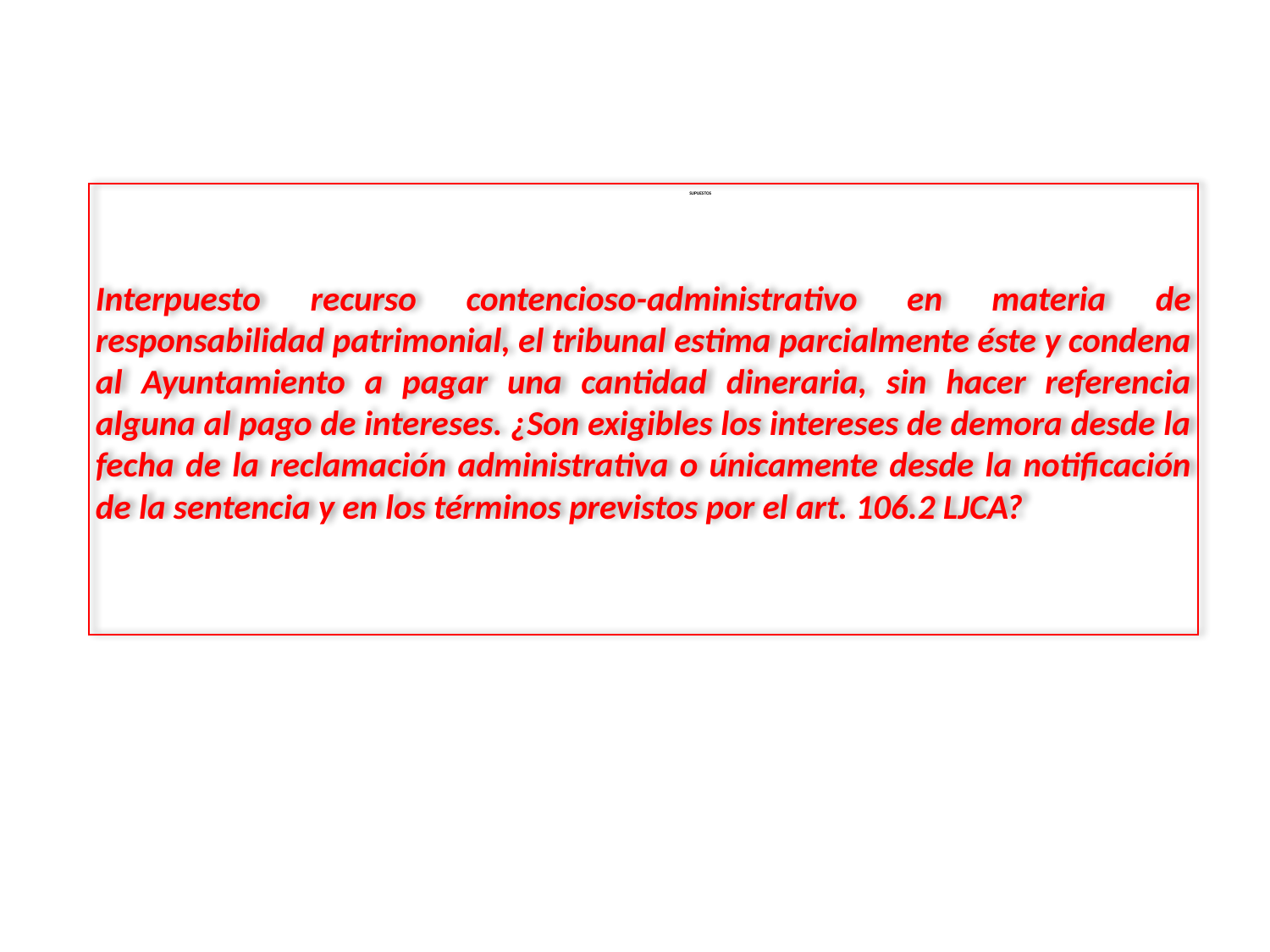

Interpuesto recurso contencioso-administrativo en materia de responsabilidad patrimonial, el tribunal estima parcialmente éste y condena al Ayuntamiento a pagar una cantidad dineraria, sin hacer referencia alguna al pago de intereses. ¿Son exigibles los intereses de demora desde la fecha de la reclamación administrativa o únicamente desde la notificación de la sentencia y en los términos previstos por el art. 106.2 LJCA?

# SUPUESTOS